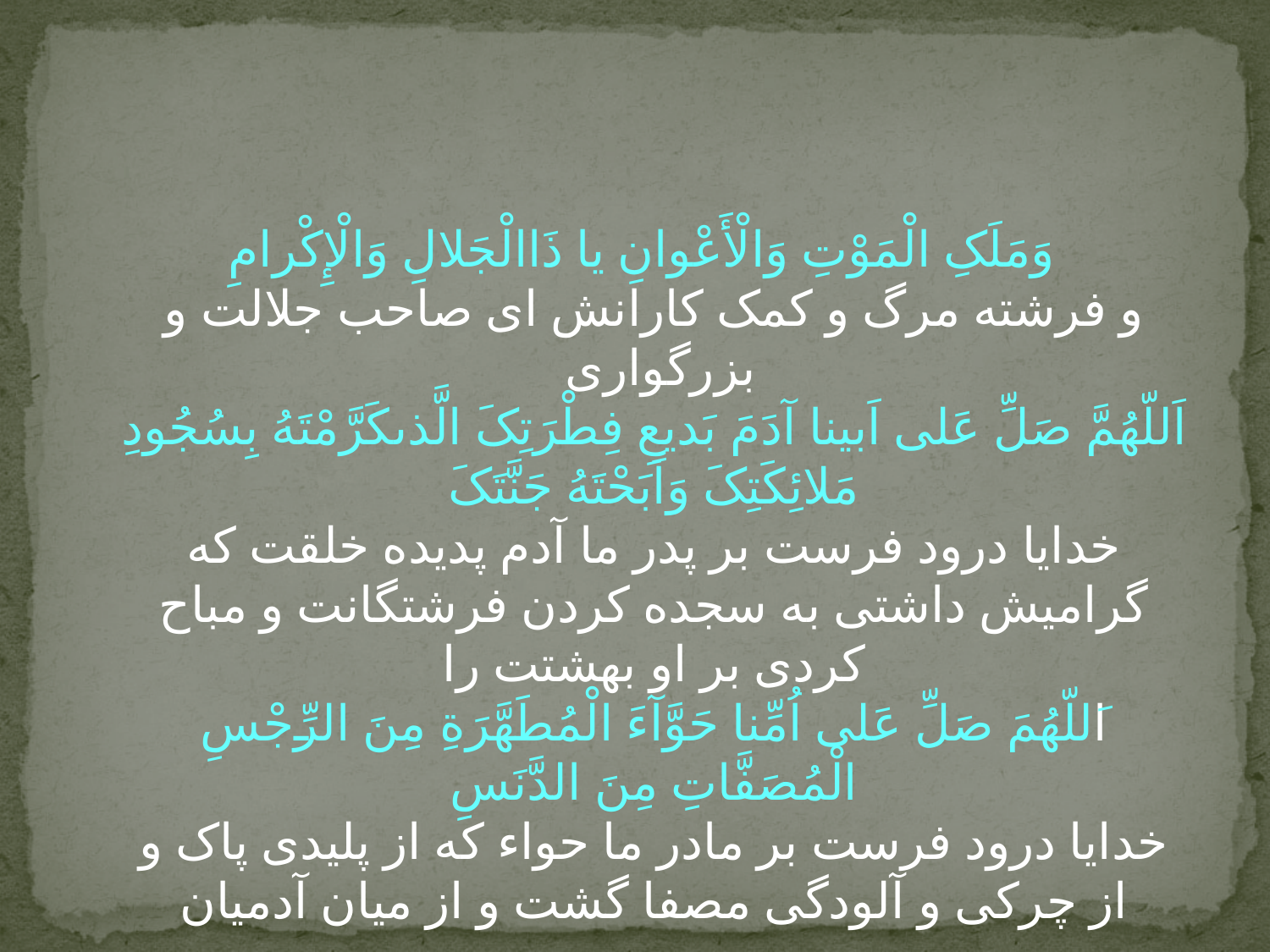

#
وَمَلَکِ‏ الْمَوْتِ وَالْأَعْوانِ یا ذَاالْجَلالِ وَالْإِکْرامِ
و فرشته‏ مرگ و کمک‏ کارانش اى صاحب جلالت و بزرگوارى
اَللّهُمَّ صَلِّ عَلى‏ اَبینا آدَمَ‏ بَدیعِ فِطْرَتِکَ الَّذى‏کَرَّمْتَهُ بِسُجُودِ مَلائِکَتِکَ وَاَبَحْتَهُ جَنَّتَکَ
خدایا درود فرست بر پدر ما آدم‏ پدیده خلقت که گرامیش داشتى به سجده کردن فرشتگانت و مباح کردى بر او بهشتت را
اَللّهُمَ‏ صَلِّ عَلى‏ اُمِّنا حَوَّآءَ الْمُطَهَّرَةِ مِنَ الرِّجْسِ الْمُصَفَّاتِ مِنَ الدَّنَسِ
خدایا درود فرست بر مادر ما حواء که از پلیدى پاک و از چرکى و آلودگى مصفا گشت و از میان آدمیان‏